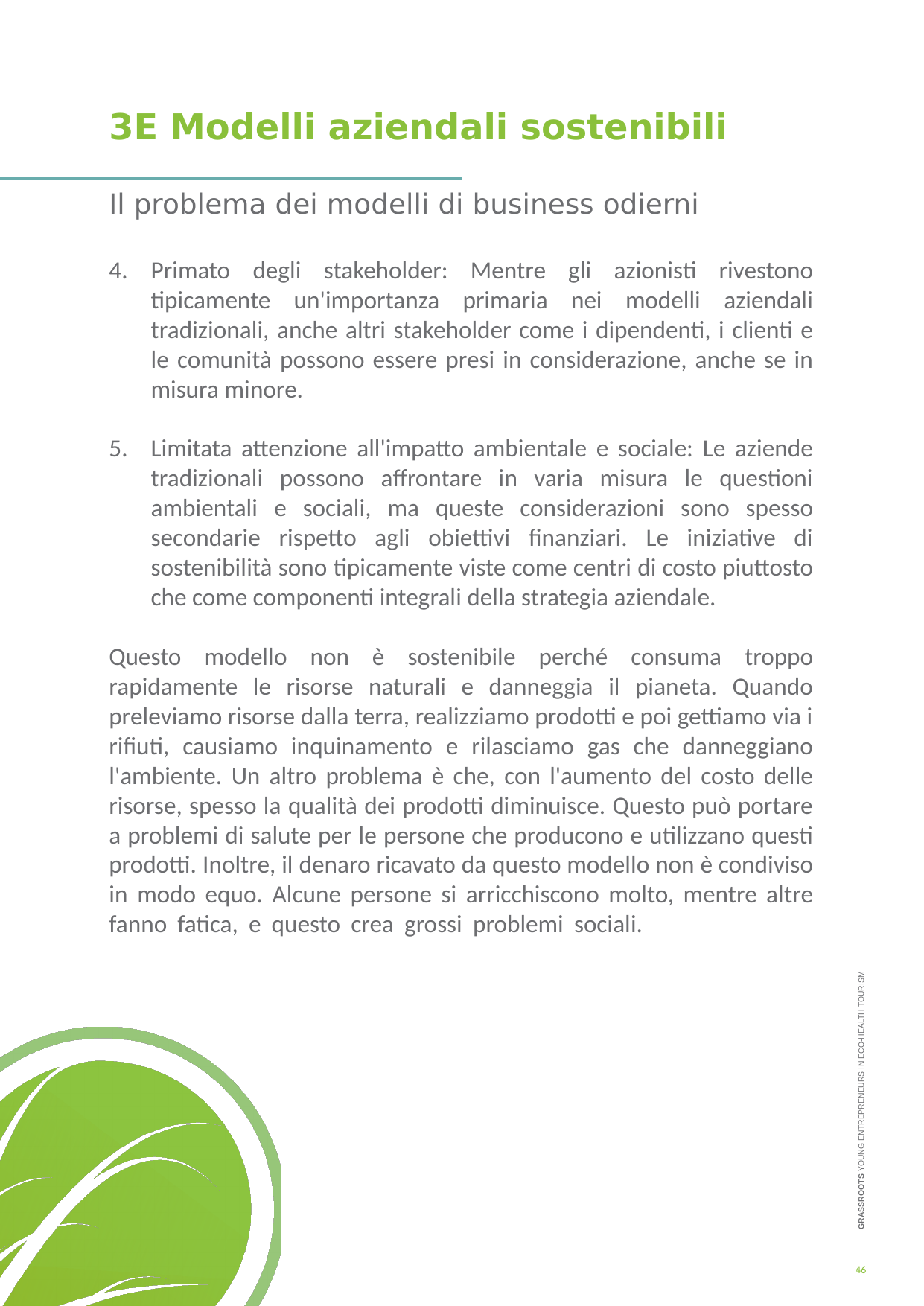

3E Modelli aziendali sostenibili
Il problema dei modelli di business odierni
Primato degli stakeholder: Mentre gli azionisti rivestono tipicamente un'importanza primaria nei modelli aziendali tradizionali, anche altri stakeholder come i dipendenti, i clienti e le comunità possono essere presi in considerazione, anche se in misura minore.

Limitata attenzione all'impatto ambientale e sociale: Le aziende tradizionali possono affrontare in varia misura le questioni ambientali e sociali, ma queste considerazioni sono spesso secondarie rispetto agli obiettivi finanziari. Le iniziative di sostenibilità sono tipicamente viste come centri di costo piuttosto che come componenti integrali della strategia aziendale.

Questo modello non è sostenibile perché consuma troppo rapidamente le risorse naturali e danneggia il pianeta. Quando preleviamo risorse dalla terra, realizziamo prodotti e poi gettiamo via i rifiuti, causiamo inquinamento e rilasciamo gas che danneggiano l'ambiente. Un altro problema è che, con l'aumento del costo delle risorse, spesso la qualità dei prodotti diminuisce. Questo può portare a problemi di salute per le persone che producono e utilizzano questi prodotti. Inoltre, il denaro ricavato da questo modello non è condiviso in modo equo. Alcune persone si arricchiscono molto, mentre altre fanno fatica, e questo crea grossi problemi sociali.

46